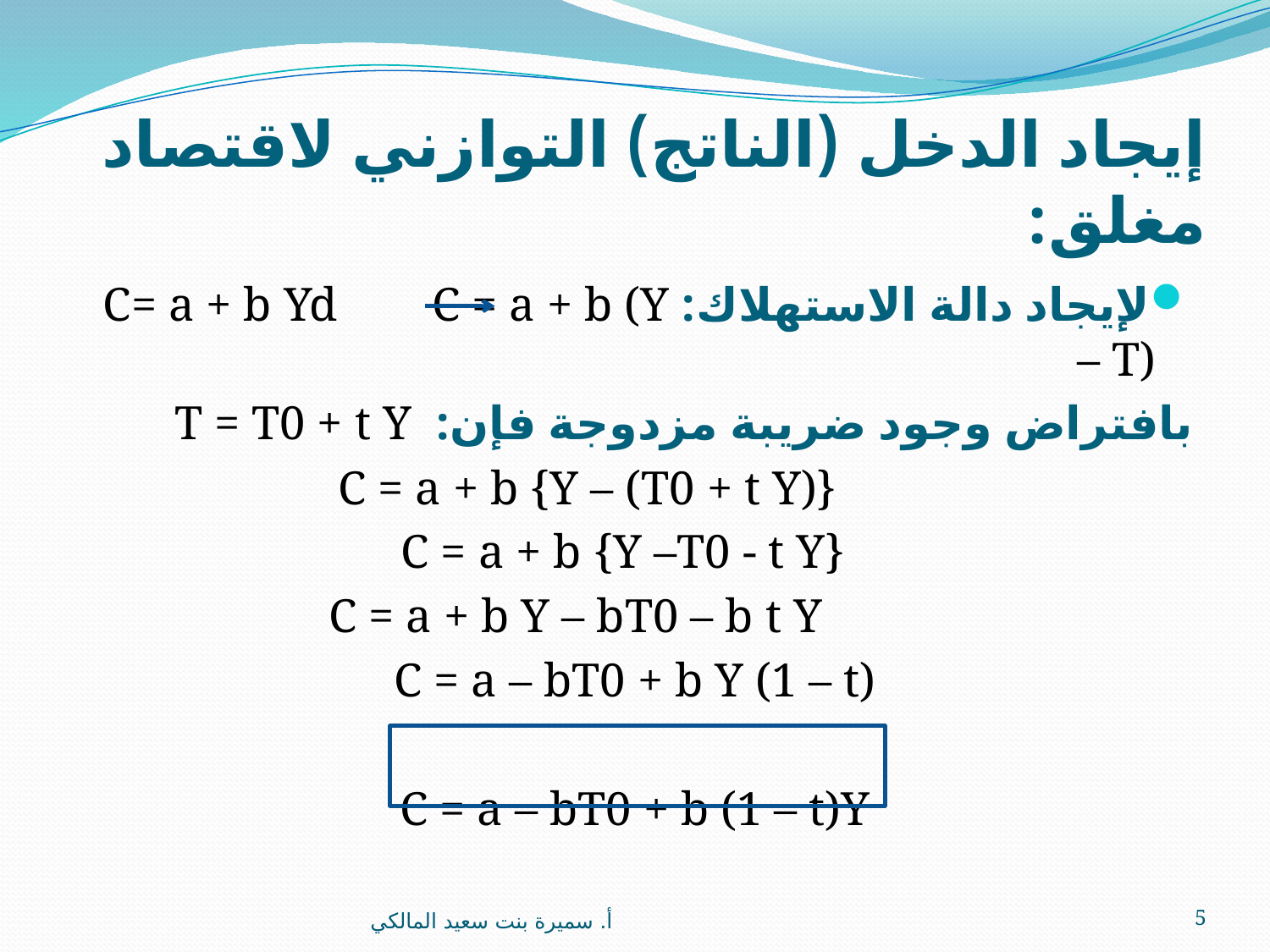

# إيجاد الدخل (الناتج) التوازني لاقتصاد مغلق:
لإيجاد دالة الاستهلاك: C= a + b Yd        C = a + b (Y – T)
بافتراض وجود ضريبة مزدوجة فإن:  T = T0 + t Y
C = a + b {Y – (T0 + t Y)}
C = a + b {Y –T0 - t Y}
C = a + b Y – bT0 – b t Y
C = a – bT0 + b Y (1 – t)

C = a – bT0 + b (1 – t)Y

أ. سميرة بنت سعيد المالكي
5